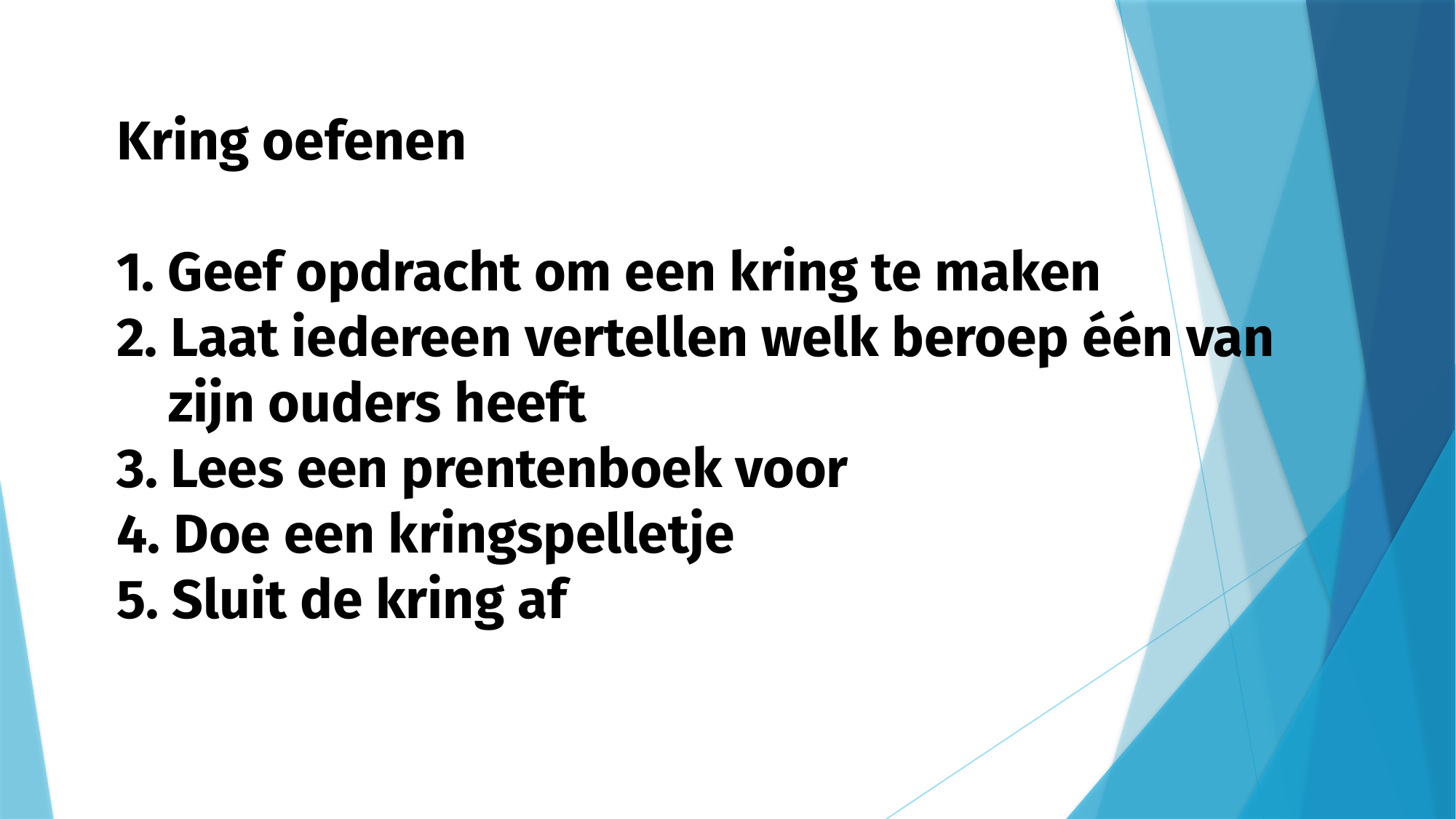

Kring oefenen

1. Geef opdracht om een kring te maken
2. Laat iedereen vertellen welk beroep één van
    zijn ouders heeft
3. Lees een prentenboek voor
4. Doe een kringspelletje
5. Sluit de kring af